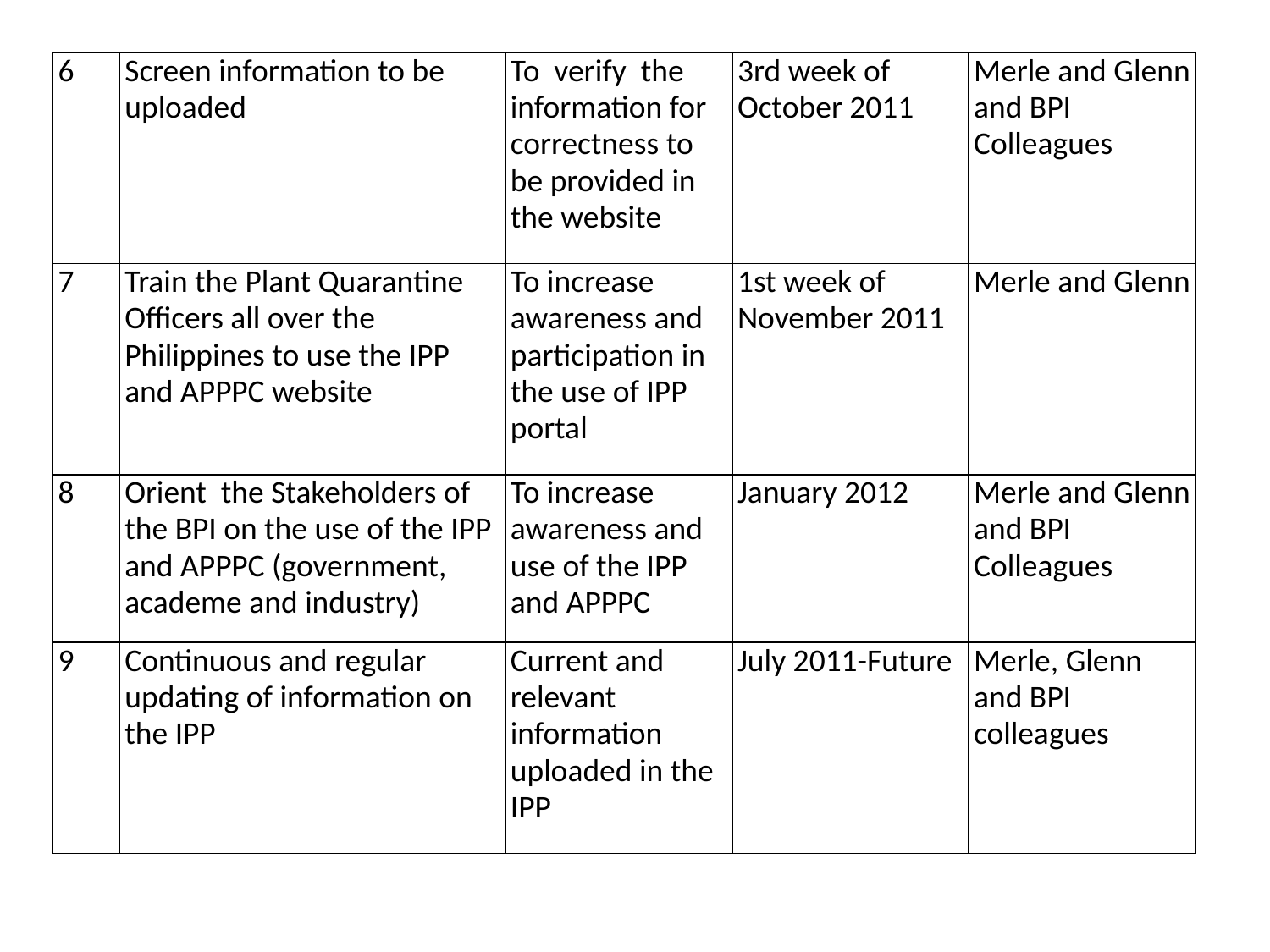

| 6 | Screen information to be uploaded | To verify the information for correctness to be provided in the website | 3rd week of October 2011 | Merle and Glenn and BPI Colleagues |
| --- | --- | --- | --- | --- |
| 7 | Train the Plant Quarantine Officers all over the Philippines to use the IPP and APPPC website | To increase awareness and participation in the use of IPP portal | 1st week of November 2011 | Merle and Glenn |
| 8 | Orient the Stakeholders of the BPI on the use of the IPP and APPPC (government, academe and industry) | To increase awareness and use of the IPP and APPPC | January 2012 | Merle and Glenn and BPI Colleagues |
| 9 | Continuous and regular updating of information on the IPP | Current and relevant information uploaded in the IPP | July 2011-Future | Merle, Glenn and BPI colleagues |